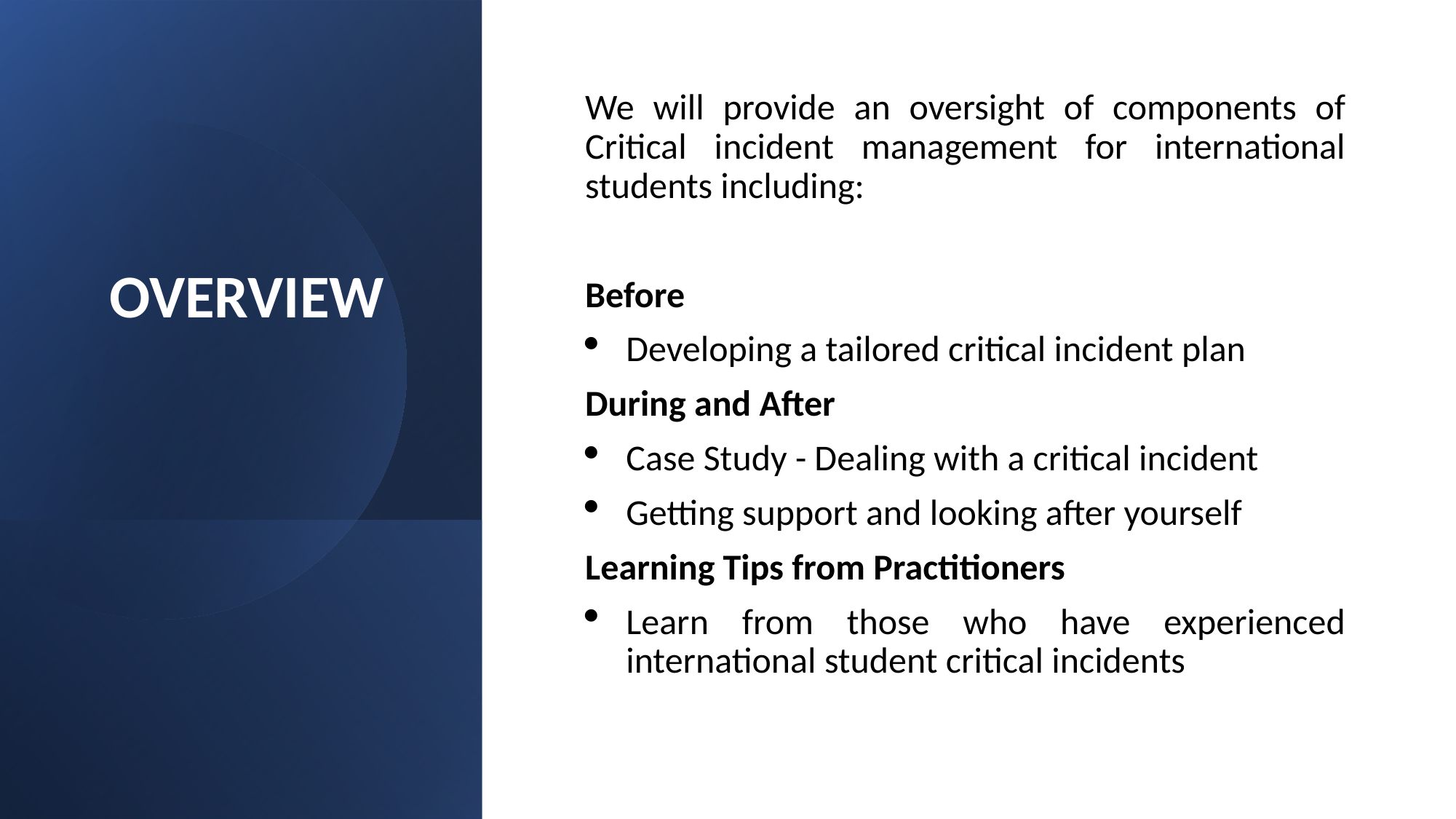

# OVERVIEW
We will provide an oversight of components of Critical incident management for international students including:

Before
Developing a tailored critical incident plan
During and After
Case Study - Dealing with a critical incident
Getting support and looking after yourself
Learning Tips from Practitioners
Learn from those who have experienced international student critical incidents